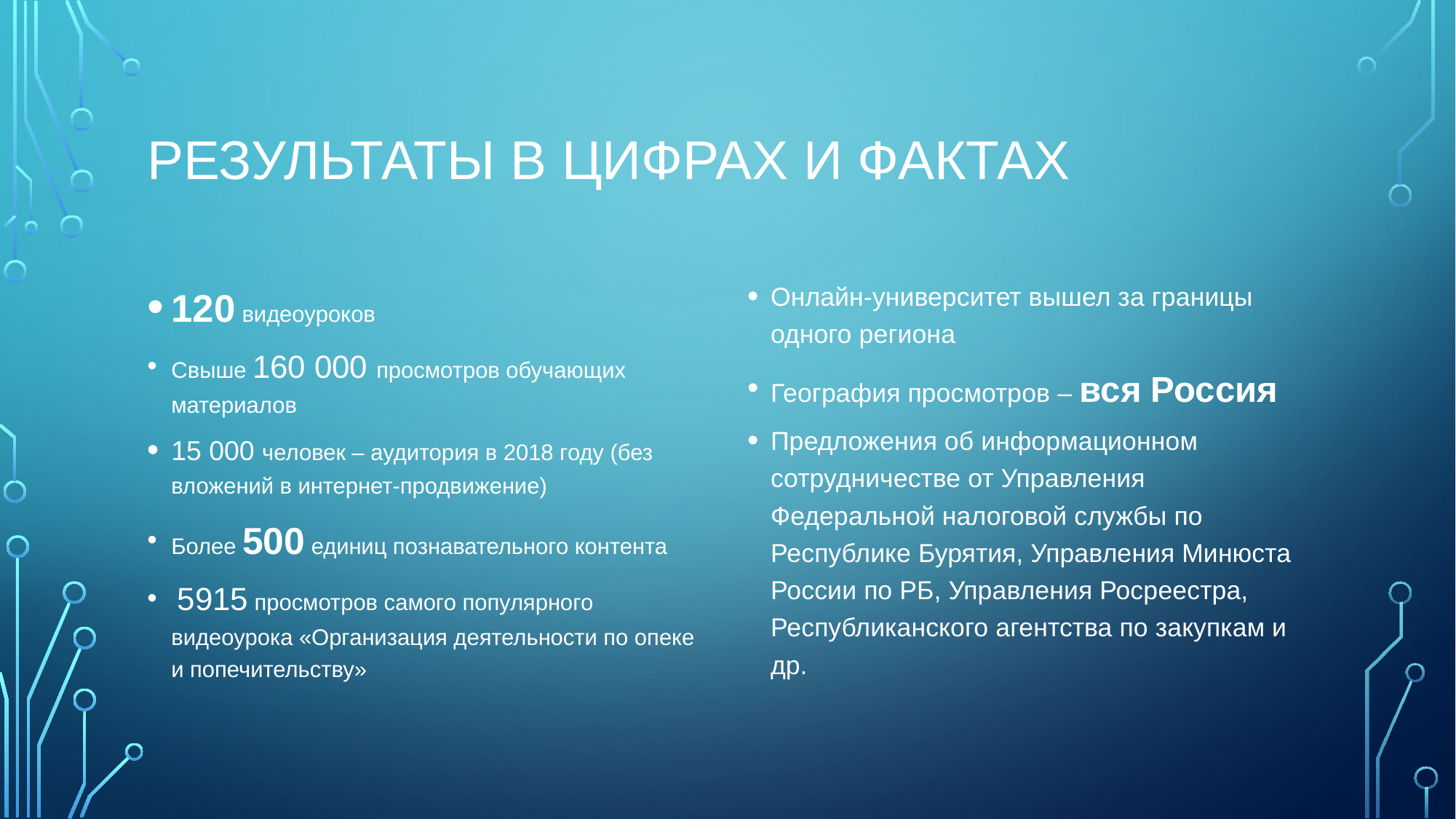

# Результаты в цифрах и фактах
120 видеоуроков
Свыше 160 000 просмотров обучающих материалов
15 000 человек – аудитория в 2018 году (без вложений в интернет-продвижение)
Более 500 единиц познавательного контента
 5915 просмотров самого популярного видеоурока «Организация деятельности по опеке и попечительству»

Онлайн-университет вышел за границы одного региона
География просмотров – вся Россия
Предложения об информационном сотрудничестве от Управления Федеральной налоговой службы по Республике Бурятия, Управления Минюста России по РБ, Управления Росреестра, Республиканского агентства по закупкам и др.